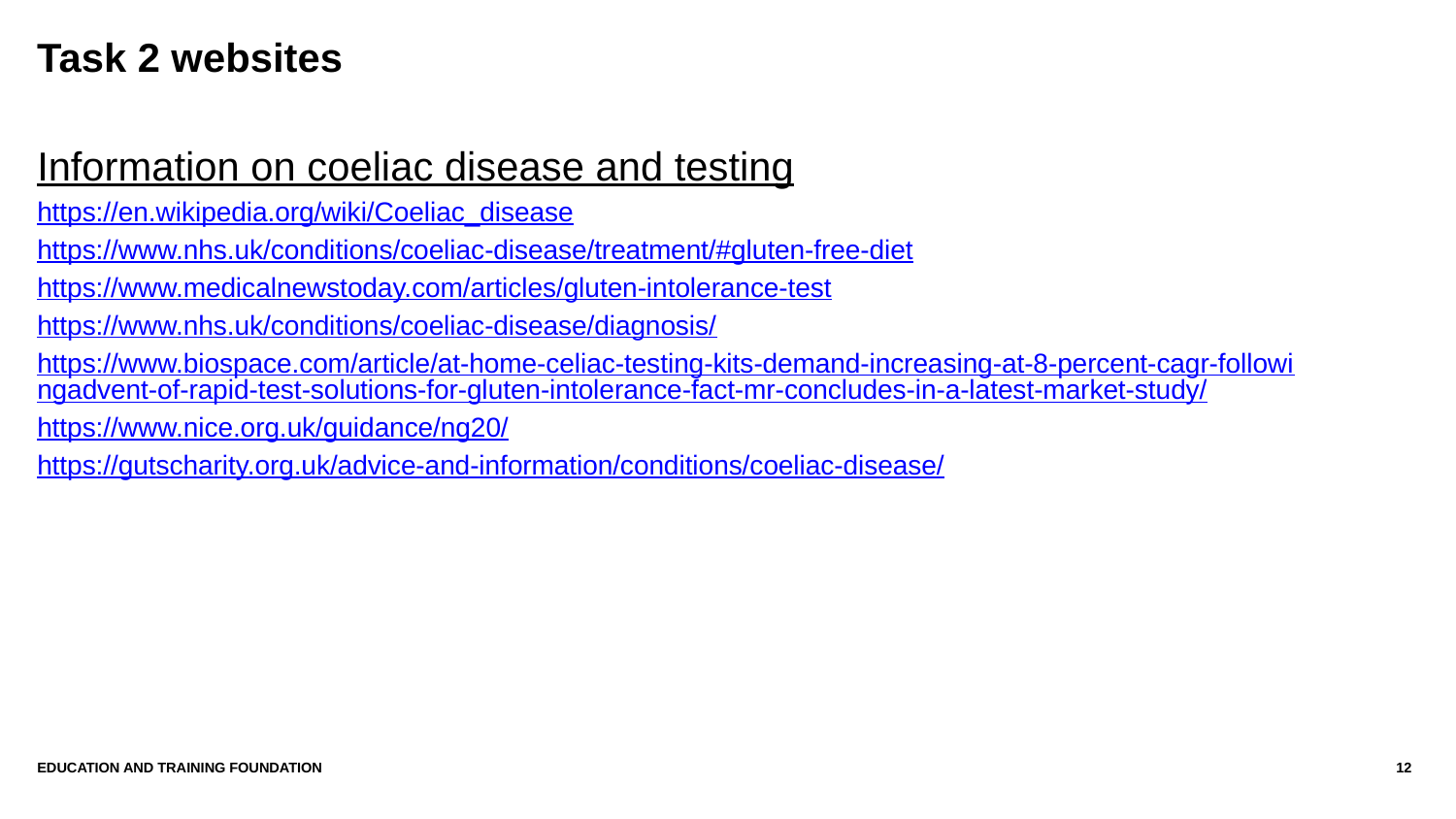

# Task 2 websites
Information on coeliac disease and testing
https://en.wikipedia.org/wiki/Coeliac_disease
https://www.nhs.uk/conditions/coeliac-disease/treatment/#gluten-free-diet
https://www.medicalnewstoday.com/articles/gluten-intolerance-test
https://www.nhs.uk/conditions/coeliac-disease/diagnosis/
https://www.biospace.com/article/at-home-celiac-testing-kits-demand-increasing-at-8-percent-cagr-followingadvent-of-rapid-test-solutions-for-gluten-intolerance-fact-mr-concludes-in-a-latest-market-study/
https://www.nice.org.uk/guidance/ng20/
https://gutscharity.org.uk/advice-and-information/conditions/coeliac-disease/

Education AND Training Foundation
12